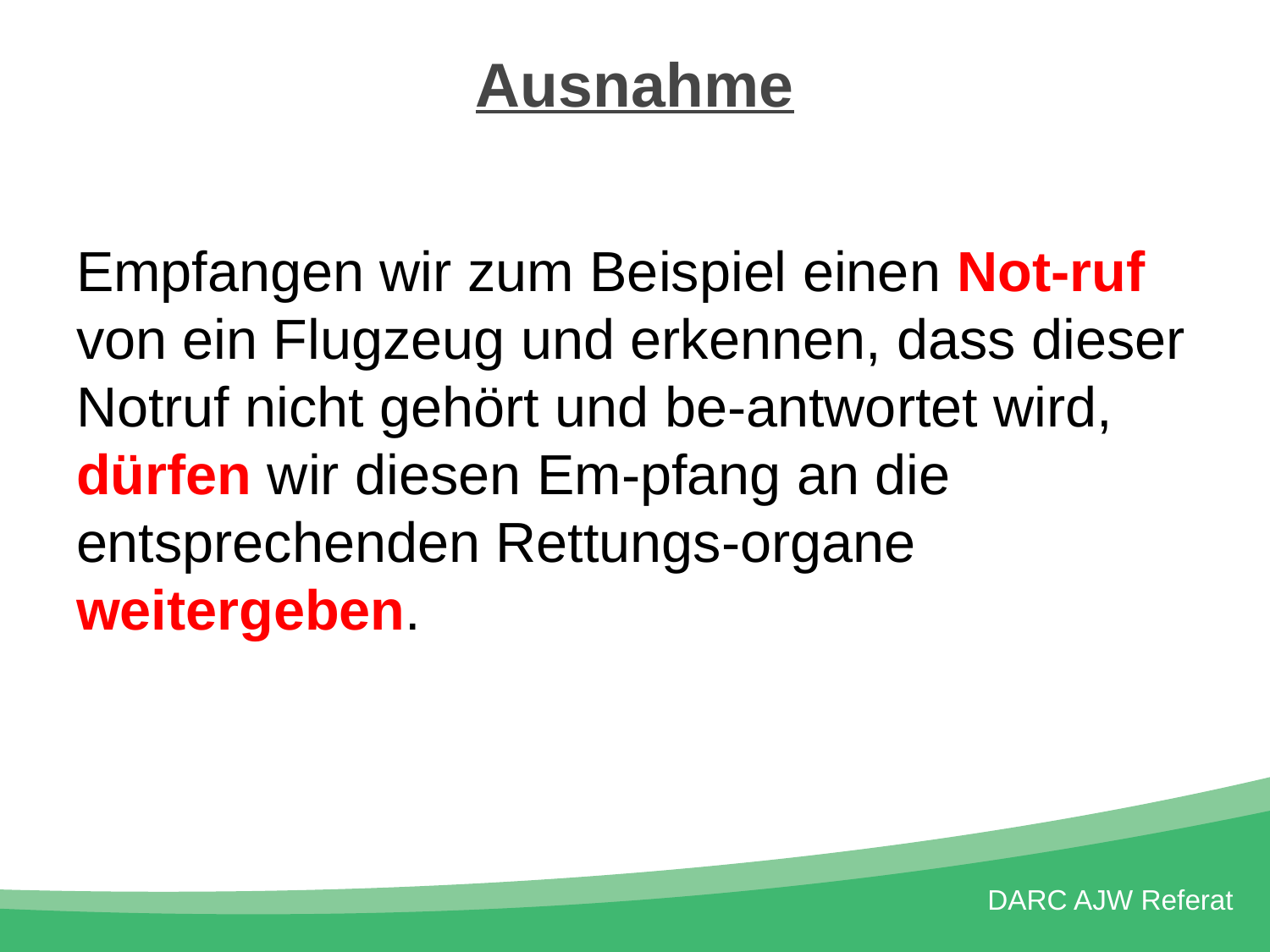

# Ausnahme

Empfangen wir zum Beispiel einen Not-ruf von ein Flugzeug und erkennen, dass dieser Notruf nicht gehört und be-antwortet wird, dürfen wir diesen Em-pfang an die entsprechenden Rettungs-organe weitergeben.